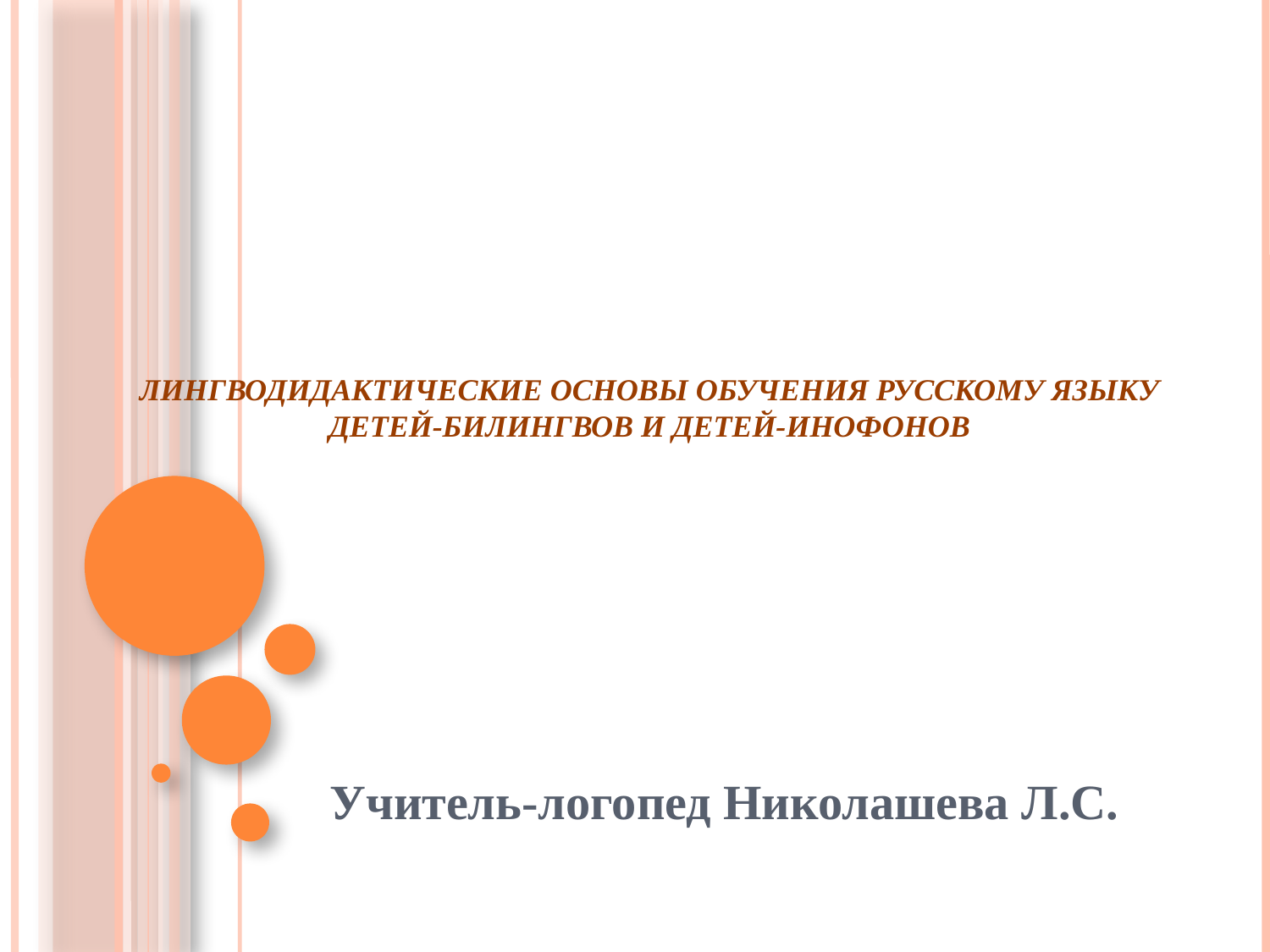

# Лингводидактические основы обучения русскому языку детей-билингвов и детей-инофонов

Учитель-логопед Николашева Л.С.